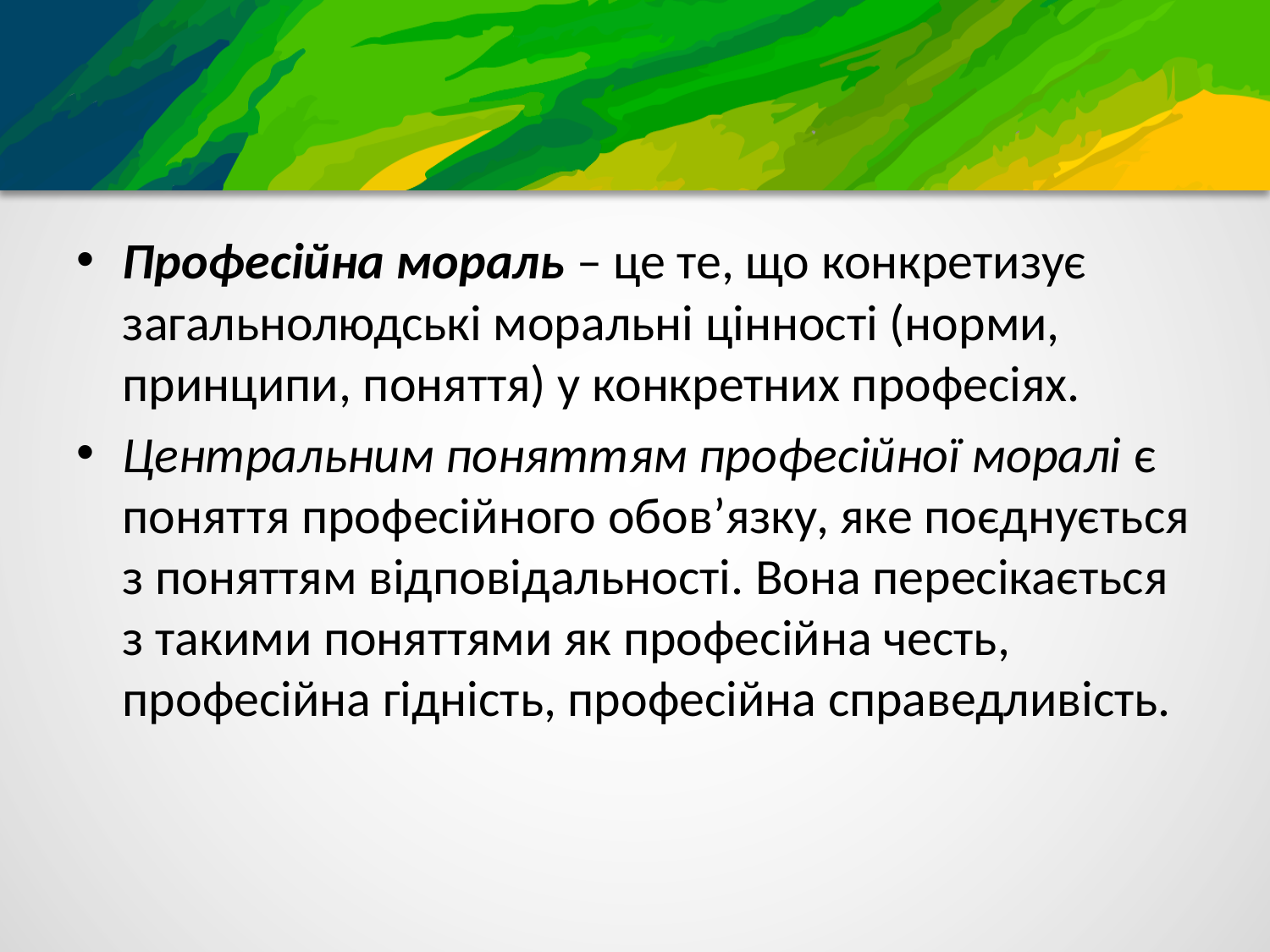

Професійна мораль – це те, що конкретизує загальнолюдські моральні цінності (норми, принципи, поняття) у конкретних професіях.
Центральним поняттям професійної моралі є поняття професійного обов’язку, яке поєднується з поняттям відповідальності. Вона пересікається з такими поняттями як професійна честь, професійна гідність, професійна справедливість.